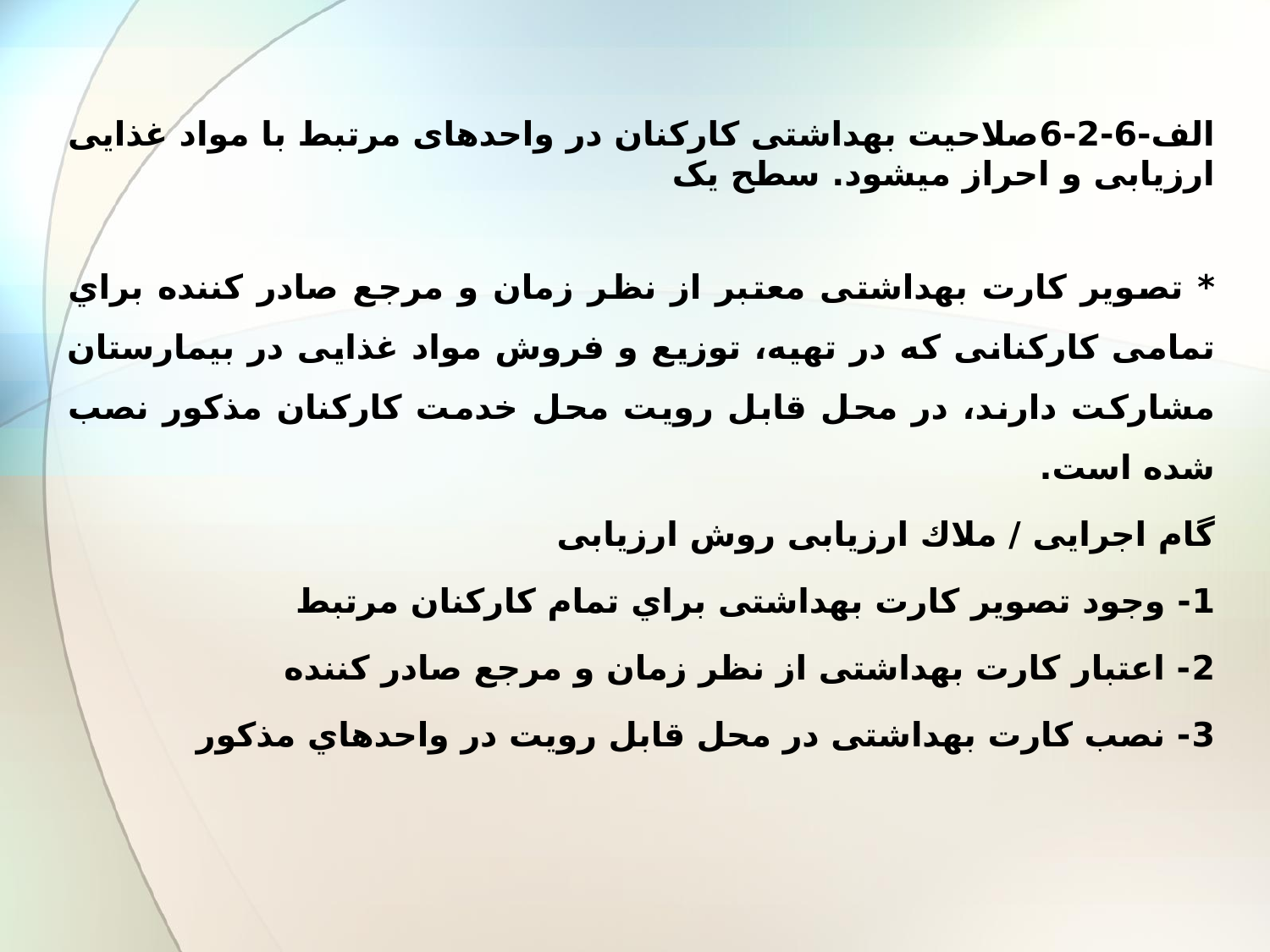

الف-6-2-6	صلاحیت بهداشتی کارکنان در واحدهای مرتبط با مواد غذایی ارزیابی و احراز میشود. 	سطح یک

* تصویر کارت بهداشتی معتبر از نظر زمان و مرجع صادر کننده براي تمامی کارکنانی که در تهیه، توزیع و فروش مواد غذایی در بیمارستان مشارکت دارند، در محل قابل رویت محل خدمت کارکنان مذکور نصب شده است.
گام اجرایی / ملاك ارزیابی روش ارزیابی
1- وجود تصویر کارت بهداشتی براي تمام کارکنان مرتبط
2- اعتبار کارت بهداشتی از نظر زمان و مرجع صادر کننده
3- نصب کارت بهداشتی در محل قابل رویت در واحدهاي مذکور